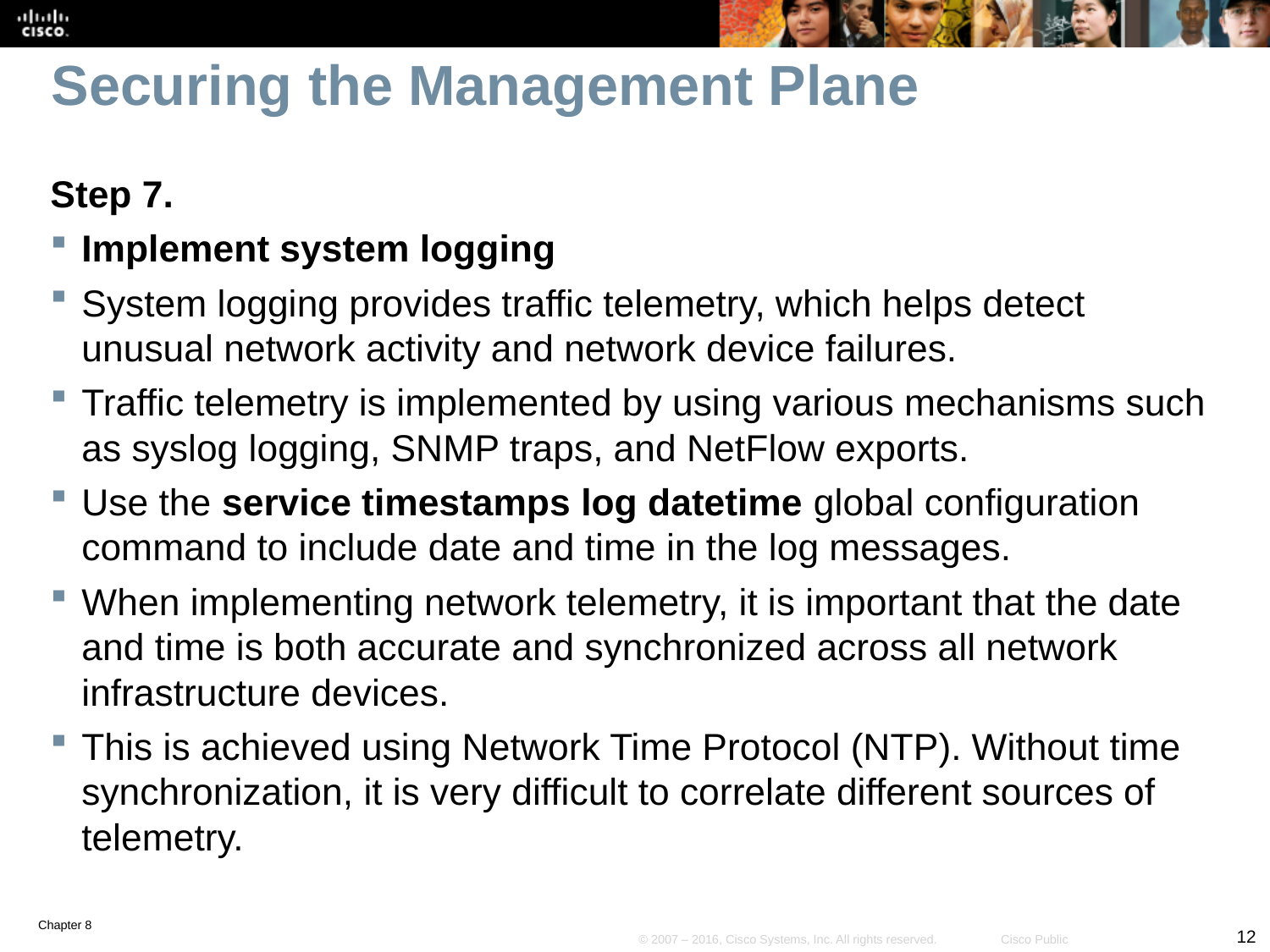

# Securing the Management Plane
Step 7.
Implement system logging
System logging provides traffic telemetry, which helps detect unusual network activity and network device failures.
Traffic telemetry is implemented by using various mechanisms such as syslog logging, SNMP traps, and NetFlow exports.
Use the service timestamps log datetime global configuration command to include date and time in the log messages.
When implementing network telemetry, it is important that the date and time is both accurate and synchronized across all network infrastructure devices.
This is achieved using Network Time Protocol (NTP). Without time synchronization, it is very difficult to correlate different sources of telemetry.